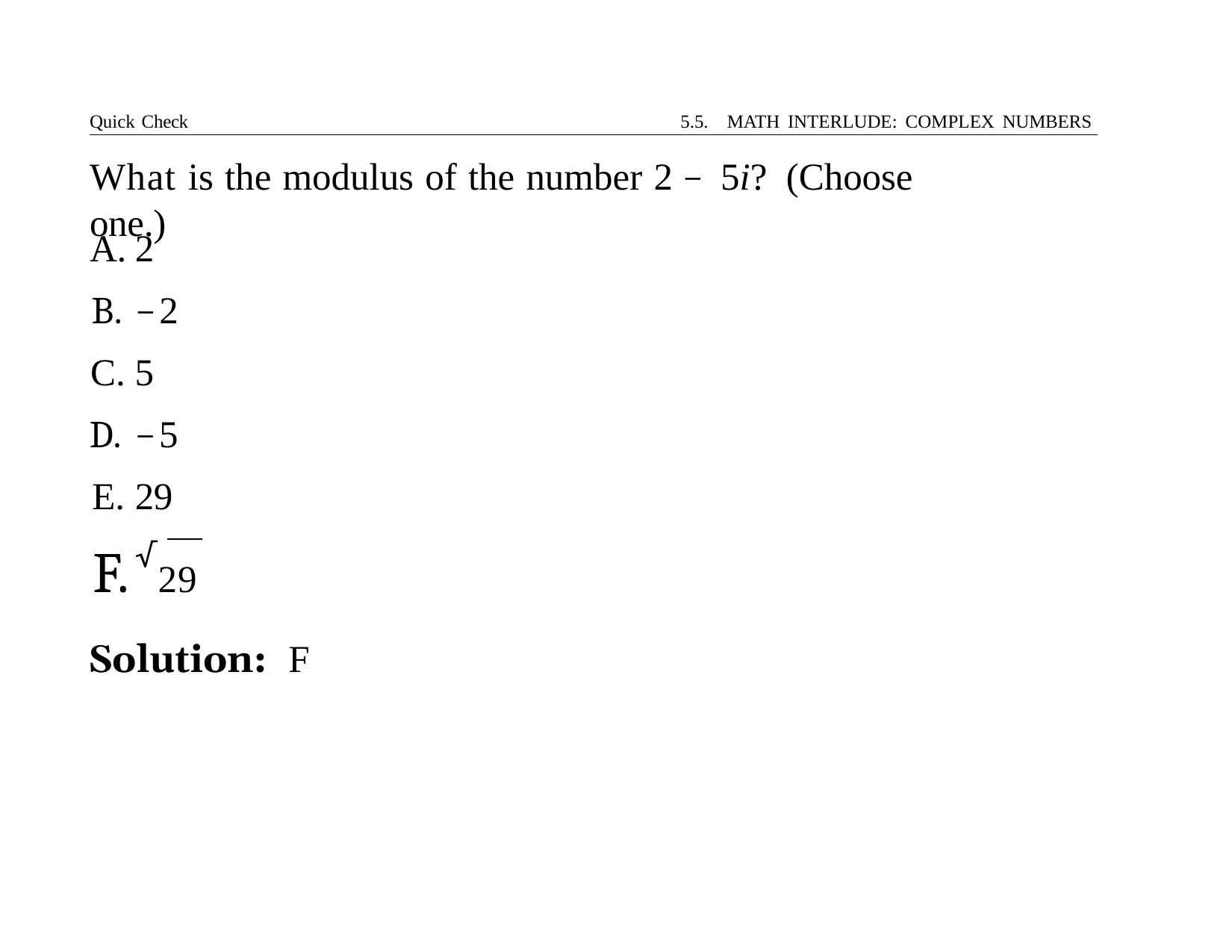

Quick Check	5.5.  MATH INTERLUDE: COMPLEX NUMBERS

# What is the modulus of the number 2 − 5i?	(Choose one.)
2
−2
5
−5
29
√29
Solution:	F